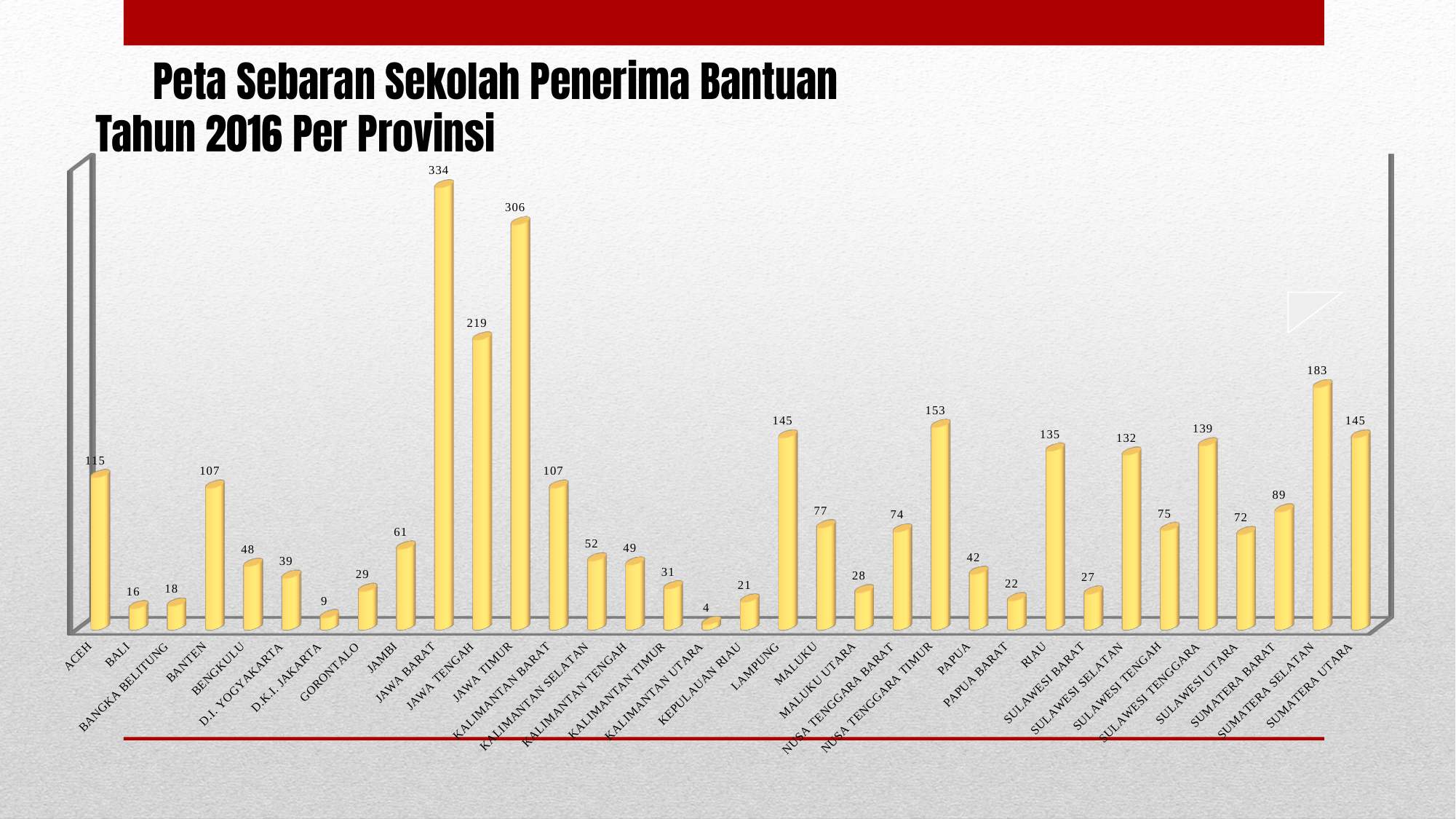

Peta Sebaran Sekolah Penerima Bantuan
Tahun 2016 Per Provinsi

[unsupported chart]